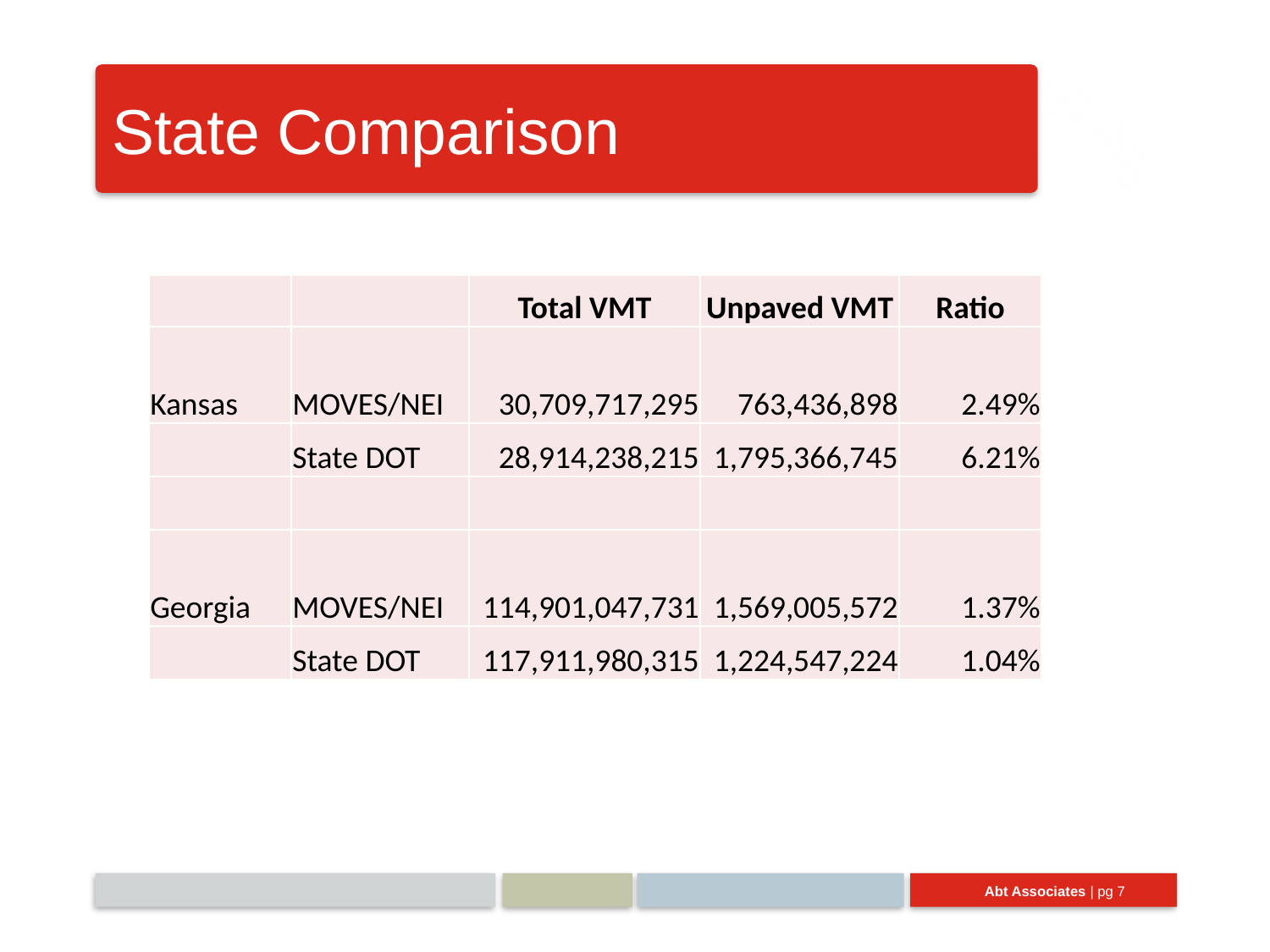

# State Comparison
|  |  | Total VMT | Unpaved VMT | Ratio |
| --- | --- | --- | --- | --- |
| Kansas | MOVES/NEI | 30,709,717,295 | 763,436,898 | 2.49% |
|  | State DOT | 28,914,238,215 | 1,795,366,745 | 6.21% |
|  |  |  |  |  |
| Georgia | MOVES/NEI | 114,901,047,731 | 1,569,005,572 | 1.37% |
|  | State DOT | 117,911,980,315 | 1,224,547,224 | 1.04% |